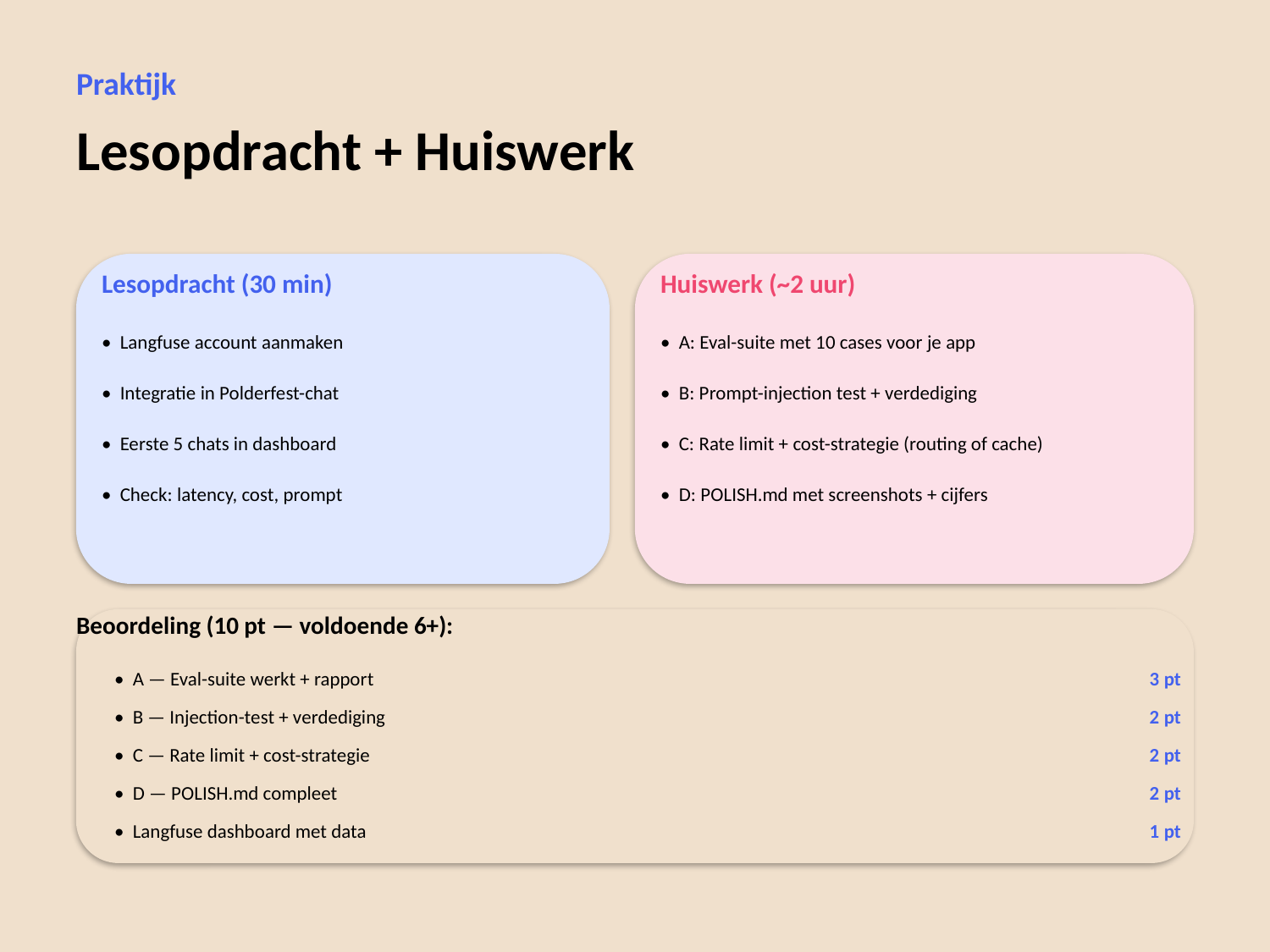

Praktijk
Lesopdracht + Huiswerk

Lesopdracht (30 min)
Huiswerk (~2 uur)
•  Langfuse account aanmaken
•  A: Eval-suite met 10 cases voor je app
•  Integratie in Polderfest-chat
•  B: Prompt-injection test + verdediging
•  Eerste 5 chats in dashboard
•  C: Rate limit + cost-strategie (routing of cache)
•  Check: latency, cost, prompt
•  D: POLISH.md met screenshots + cijfers

Beoordeling (10 pt — voldoende 6+):
•  A — Eval-suite werkt + rapport
3 pt
•  B — Injection-test + verdediging
2 pt
•  C — Rate limit + cost-strategie
2 pt
•  D — POLISH.md compleet
2 pt
•  Langfuse dashboard met data
1 pt